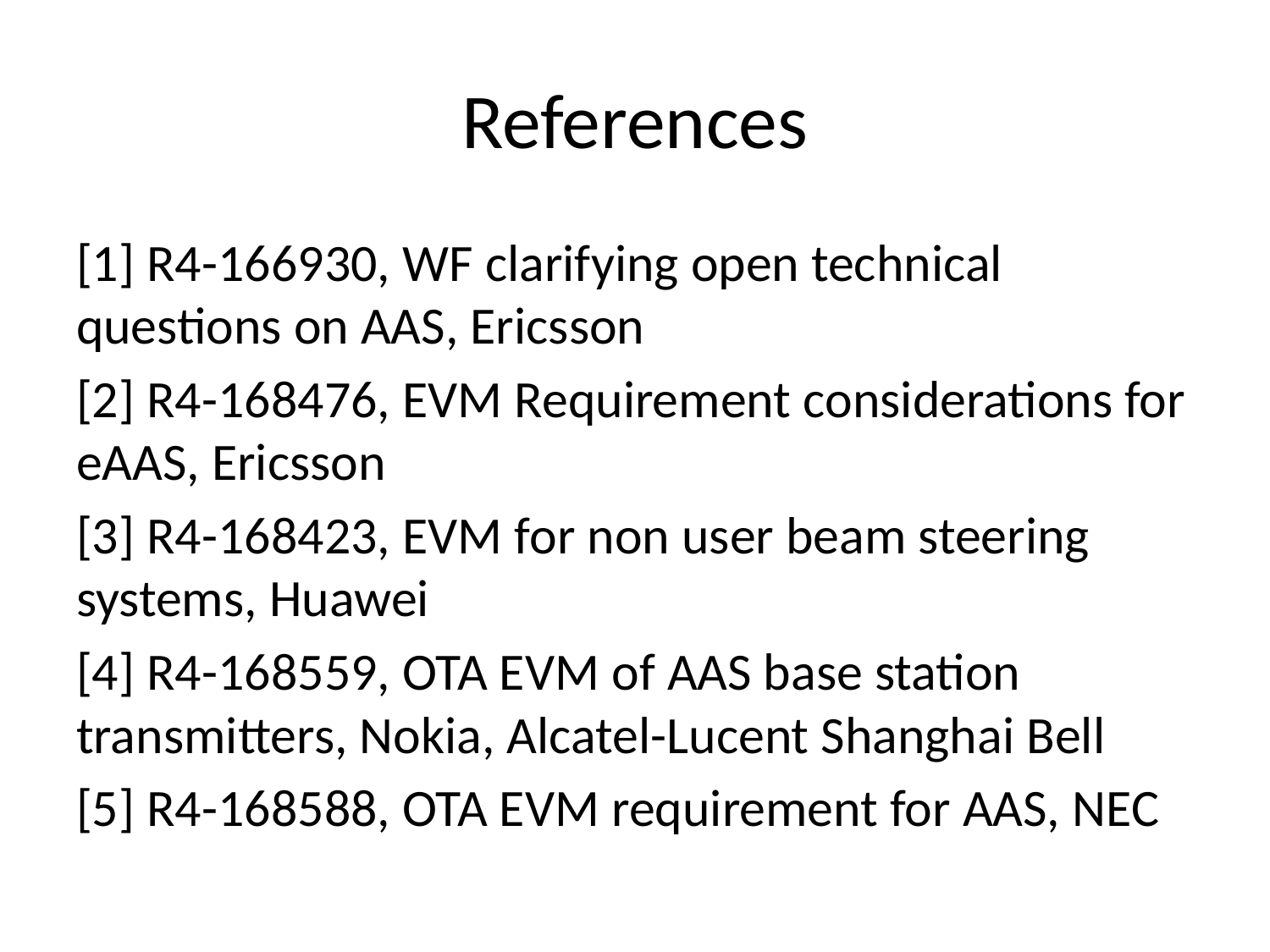

# References
[1] R4-166930, WF clarifying open technical questions on AAS, Ericsson
[2] R4-168476, EVM Requirement considerations for eAAS, Ericsson
[3] R4-168423, EVM for non user beam steering systems, Huawei
[4] R4-168559, OTA EVM of AAS base station transmitters, Nokia, Alcatel-Lucent Shanghai Bell
[5] R4-168588, OTA EVM requirement for AAS, NEC